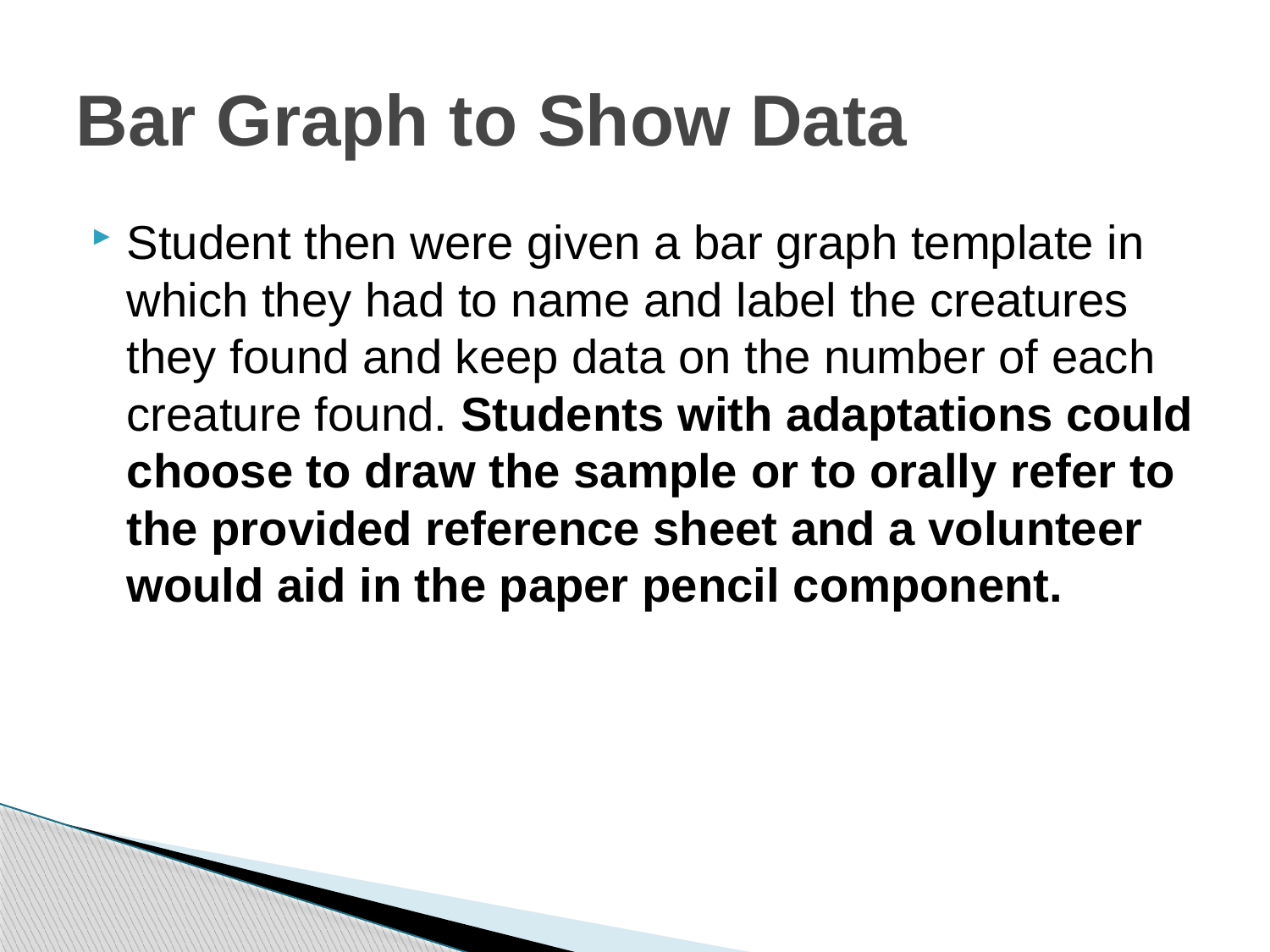

# Bar Graph to Show Data
Student then were given a bar graph template in which they had to name and label the creatures they found and keep data on the number of each creature found. Students with adaptations could choose to draw the sample or to orally refer to the provided reference sheet and a volunteer would aid in the paper pencil component.